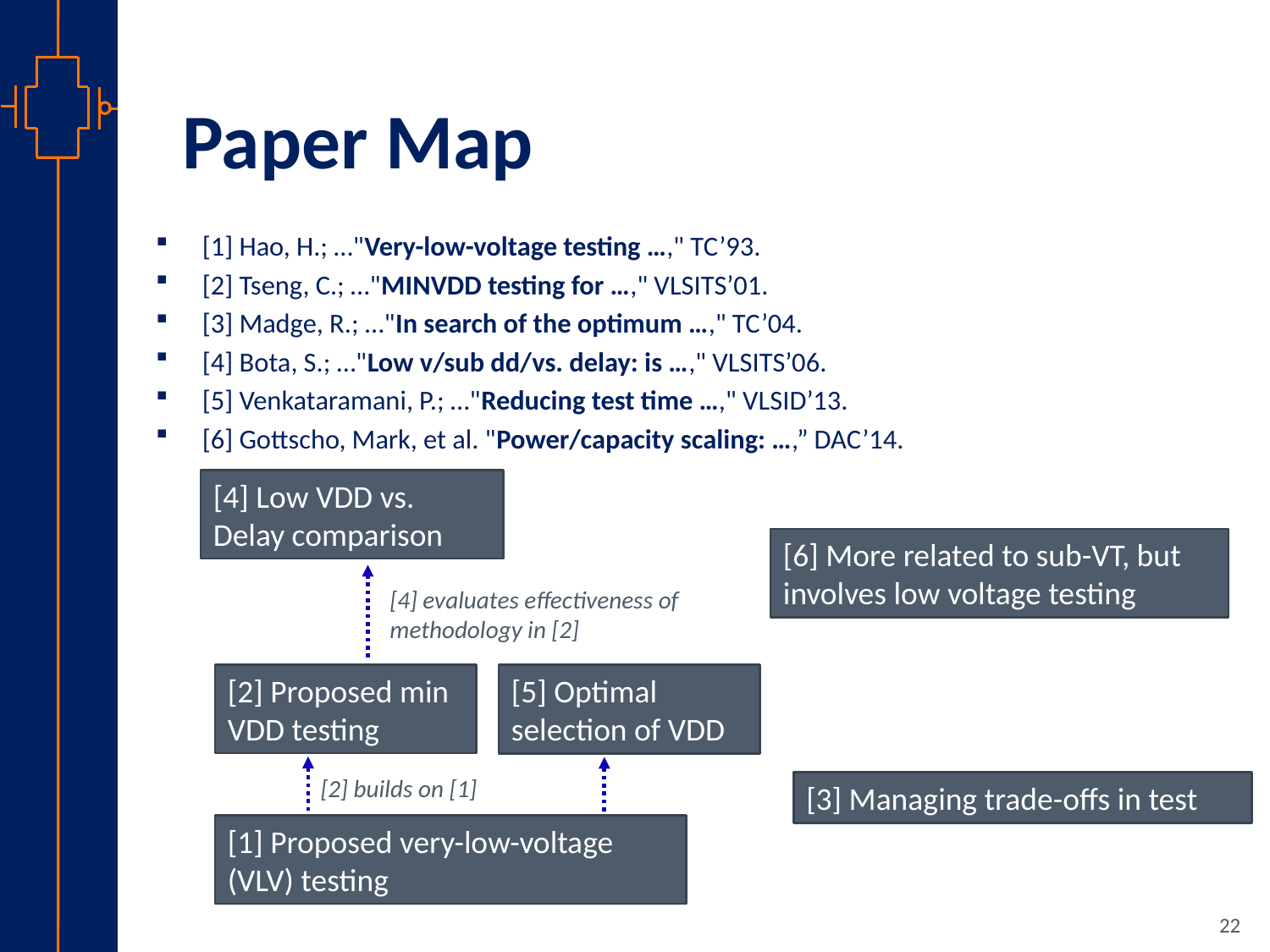

# Paper Map
[1] Hao, H.; …"Very-low-voltage testing …," TC’93.
[2] Tseng, C.; …"MINVDD testing for …," VLSITS’01.
[3] Madge, R.; …"In search of the optimum …," TC’04.
[4] Bota, S.; …"Low v/sub dd/vs. delay: is …," VLSITS’06.
[5] Venkataramani, P.; …"Reducing test time …," VLSID’13.
[6] Gottscho, Mark, et al. "Power/capacity scaling: …,” DAC’14.
[4] Low VDD vs. Delay comparison
[6] More related to sub-VT, but involves low voltage testing

[4] evaluates effectiveness of methodology in [2]
[2] Proposed min VDD testing
[5] Optimal selection of VDD

[2] builds on [1]
[3] Managing trade-offs in test
[1] Proposed very-low-voltage (VLV) testing
22